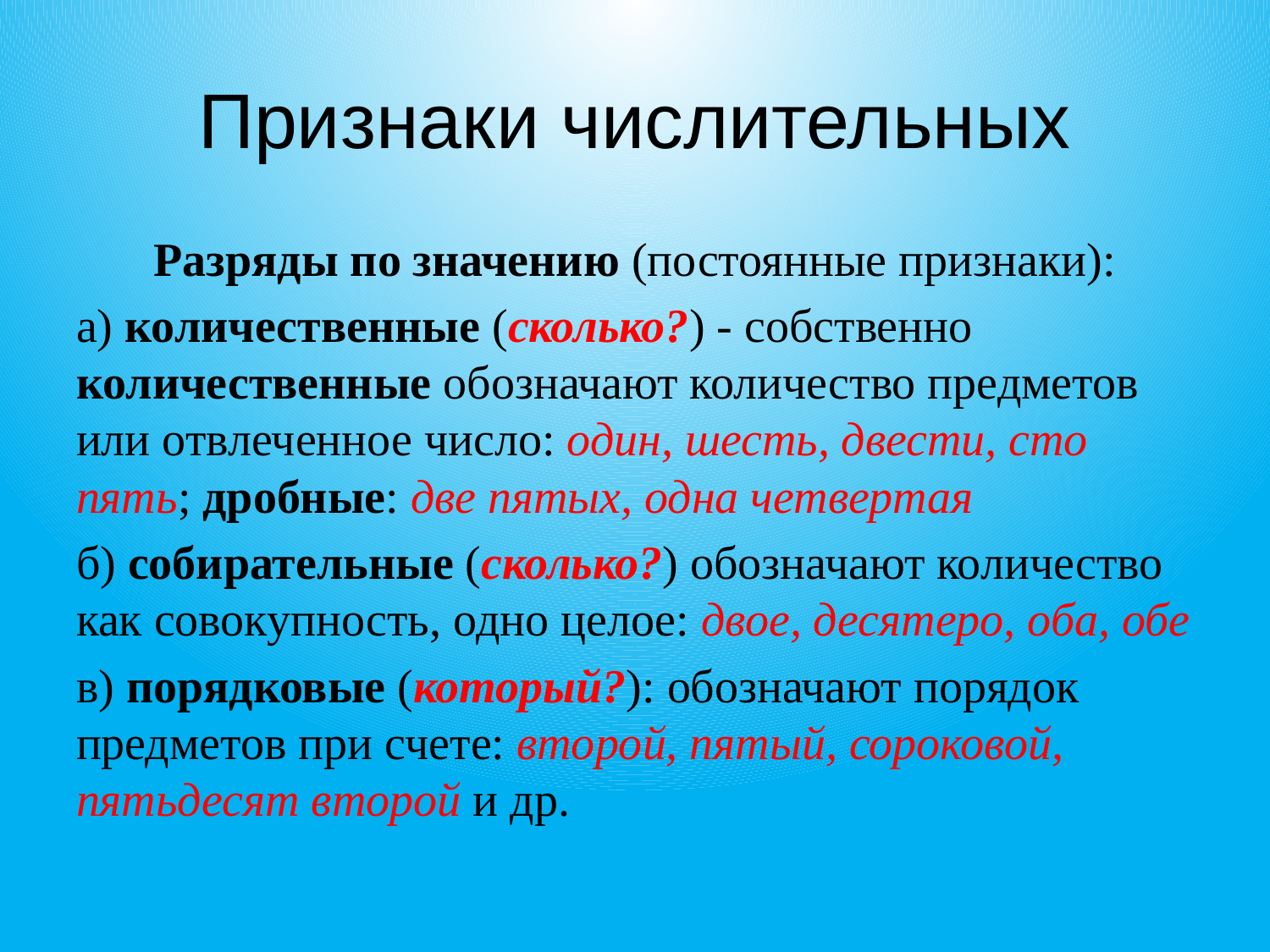

# Признаки числительных
Разряды по значению (постоянные признаки):
а) количественные (сколько?) - собственно количественные обозначают количество предметов или отвлеченное число: один, шесть, двести, сто пять; дробные: две пятых, одна четвертая
б) собирательные (сколько?) обозначают количество как совокупность, одно целое: двое, десятеро, оба, обе
в) порядковые (который?): обозначают порядок предметов при счете: второй, пятый, сороковой, пятьдесят второй и др.